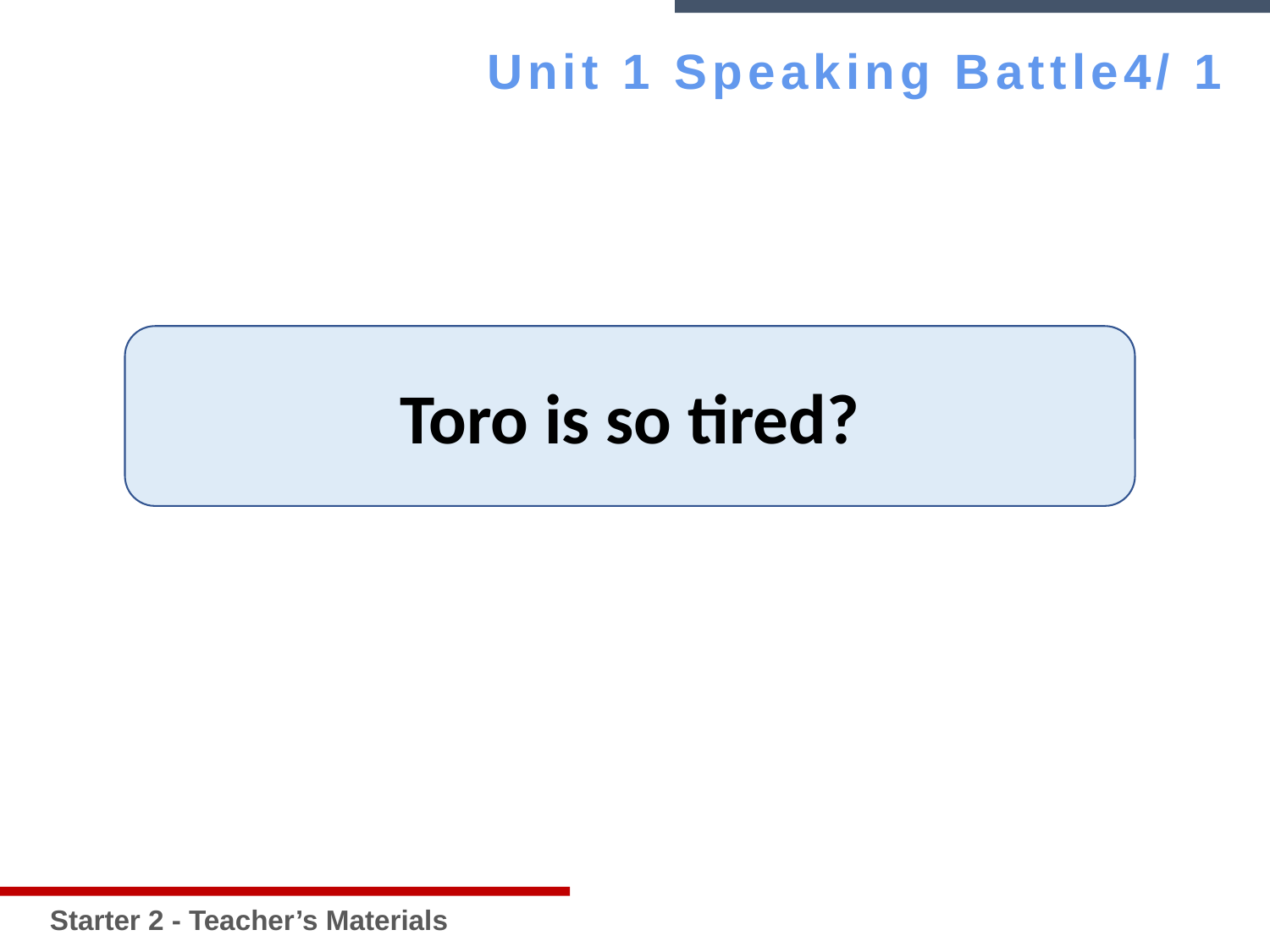

Unit 1 Speaking Battle4/ 1
Starter 2 - Teacher’s Materials
Toro is so tired?